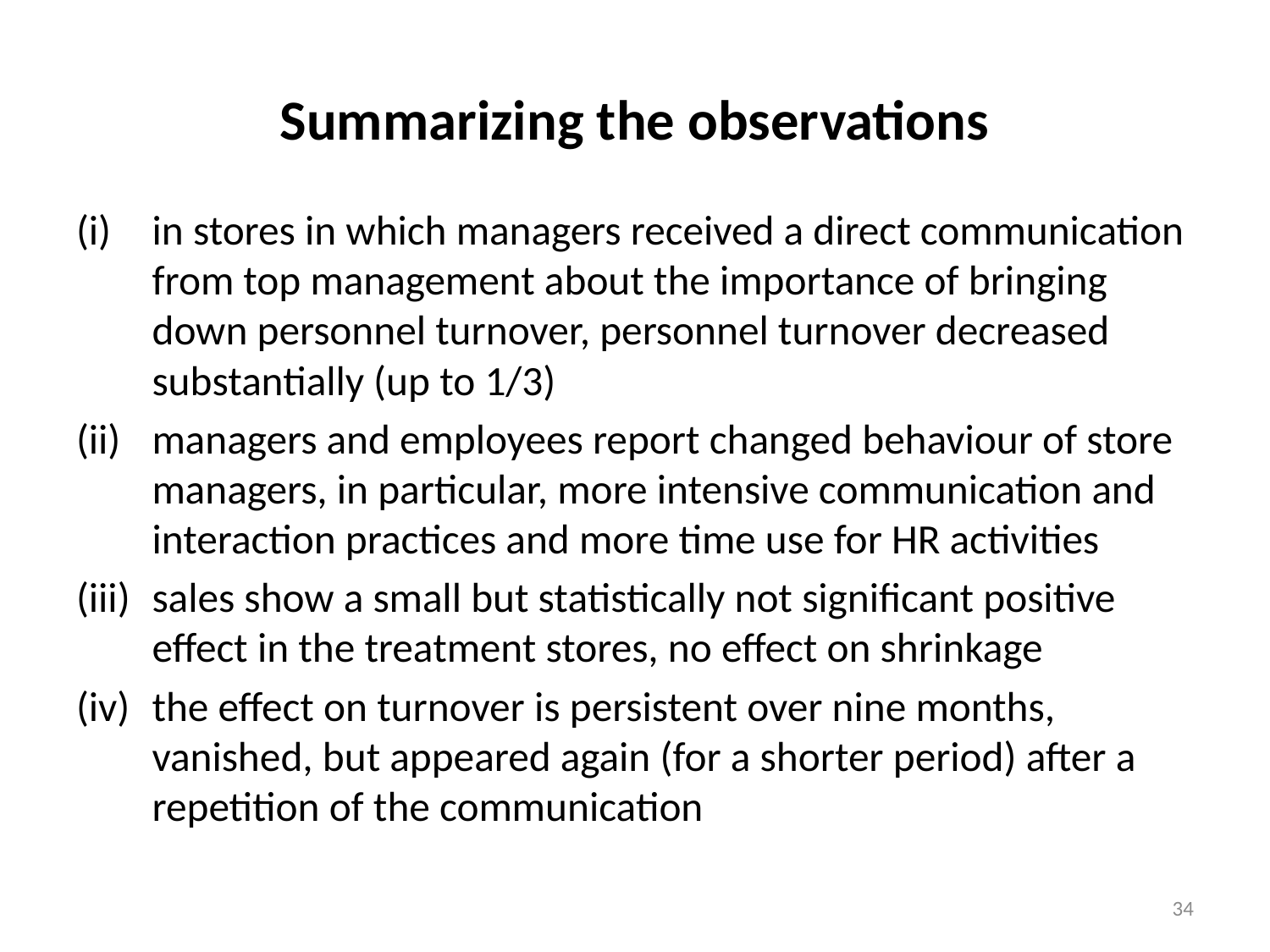

# Summarizing the observations
in stores in which managers received a direct communication from top management about the importance of bringing down personnel turnover, personnel turnover decreased substantially (up to 1/3)
managers and employees report changed behaviour of store managers, in particular, more intensive communication and interaction practices and more time use for HR activities
sales show a small but statistically not significant positive effect in the treatment stores, no effect on shrinkage
the effect on turnover is persistent over nine months, vanished, but appeared again (for a shorter period) after a repetition of the communication
34